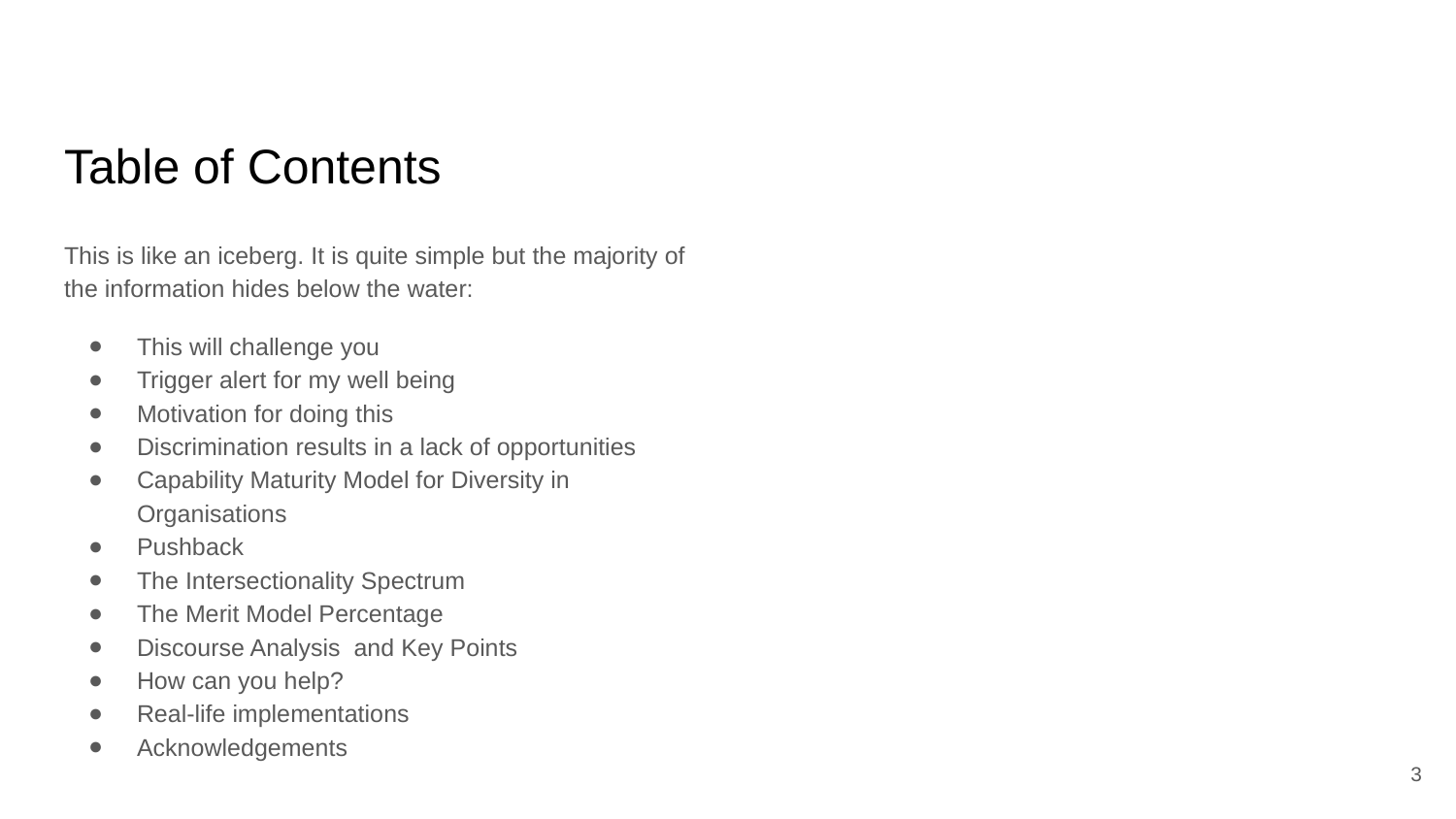

# Table of Contents
This is like an iceberg. It is quite simple but the majority of the information hides below the water:
This will challenge you
Trigger alert for my well being
Motivation for doing this
Discrimination results in a lack of opportunities
Capability Maturity Model for Diversity in Organisations
Pushback
The Intersectionality Spectrum
The Merit Model Percentage
Discourse Analysis  and Key Points
How can you help?
Real-life implementations
Acknowledgements

3